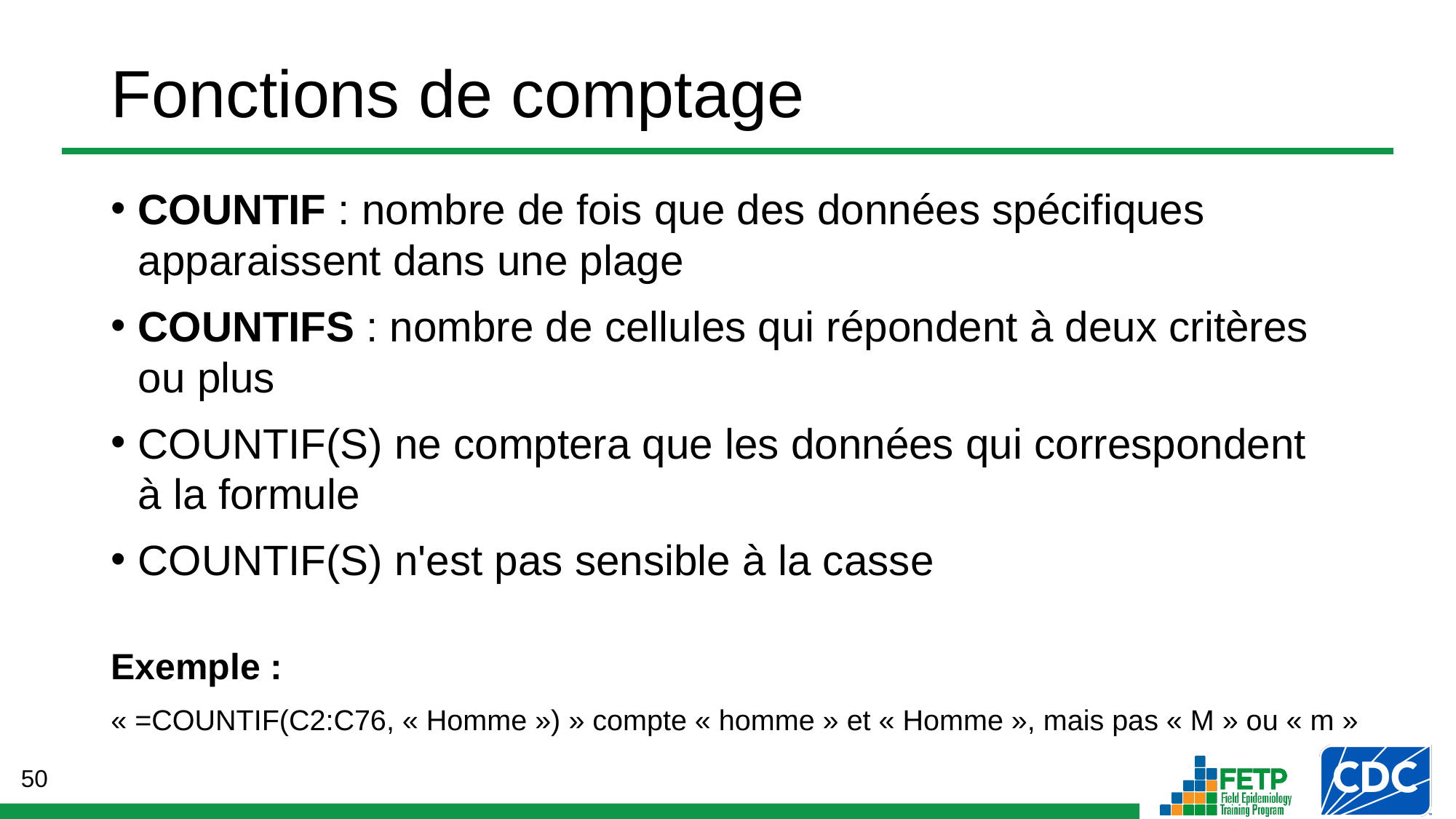

# Fonctions de comptage
COUNTIF : nombre de fois que des données spécifiques apparaissent dans une plage
COUNTIFS : nombre de cellules qui répondent à deux critères
ou plus
COUNTIF(S) ne comptera que les données qui correspondent
à la formule
COUNTIF(S) n'est pas sensible à la casse
Exemple :
« =COUNTIF(C2:C76, « Homme ») » compte « homme » et « Homme », mais pas « M » ou « m »